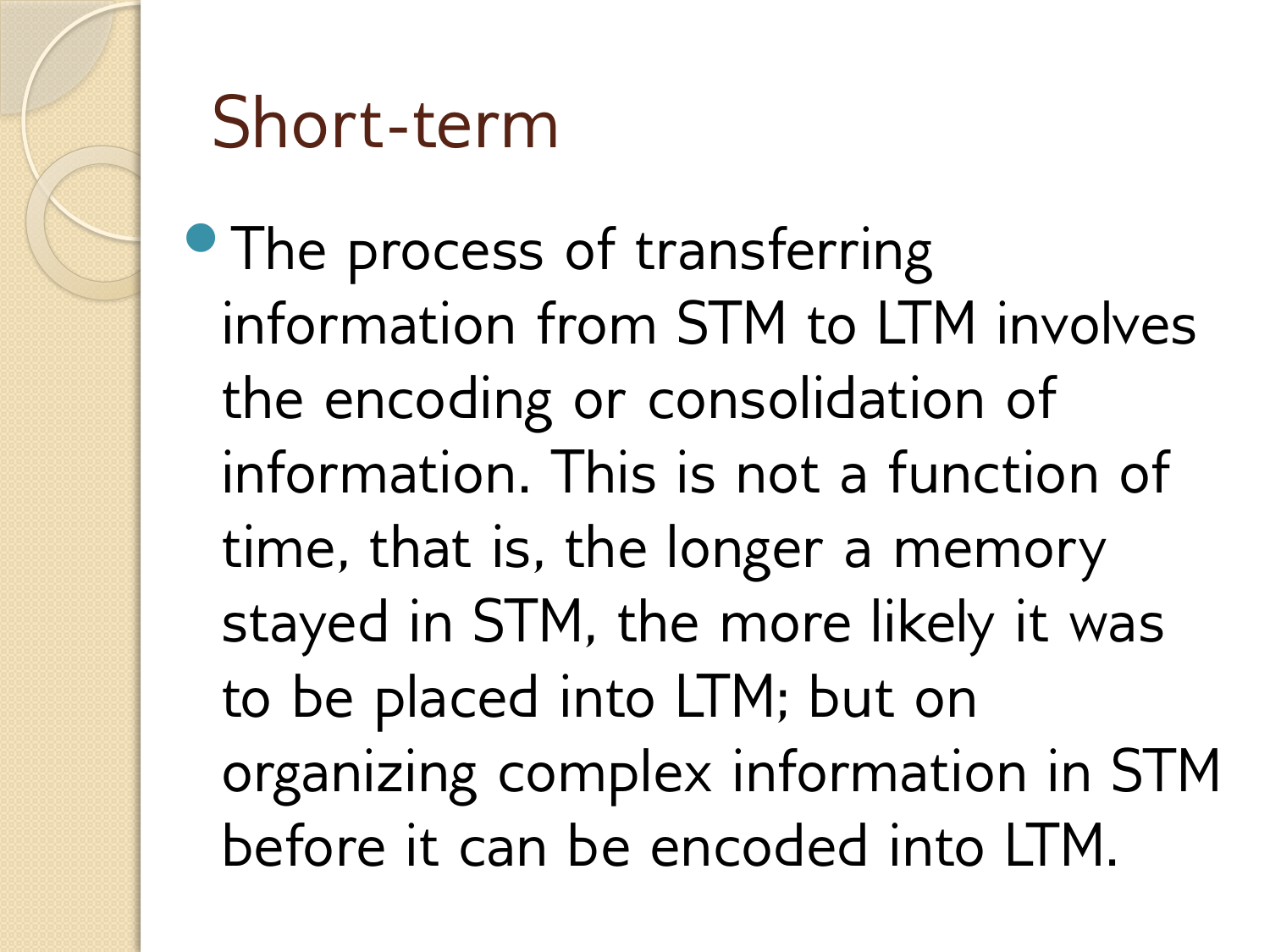

# Short-term
The process of transferring information from STM to LTM involves the encoding or consolidation of information. This is not a function of time, that is, the longer a memory stayed in STM, the more likely it was to be placed into LTM; but on organizing complex information in STM before it can be encoded into LTM.